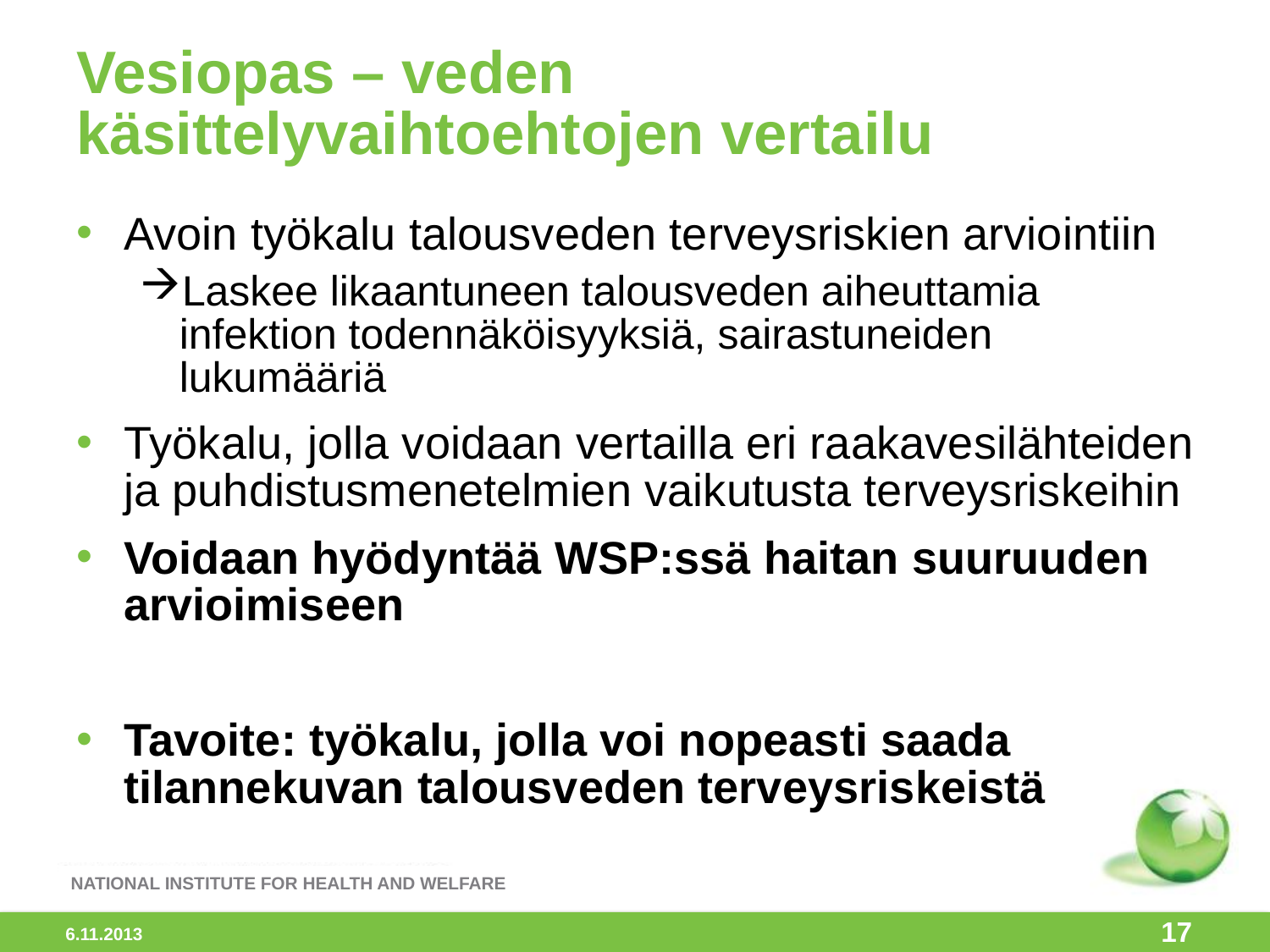

Vesiopas – veden käsittelyvaihtoehtojen vertailu
Avoin työkalu talousveden terveysriskien arviointiin
Laskee likaantuneen talousveden aiheuttamia infektion todennäköisyyksiä, sairastuneiden lukumääriä
Työkalu, jolla voidaan vertailla eri raakavesilähteiden ja puhdistusmenetelmien vaikutusta terveysriskeihin
Voidaan hyödyntää WSP:ssä haitan suuruuden arvioimiseen

Tavoite: työkalu, jolla voi nopeasti saada tilannekuvan talousveden terveysriskeistä
6.11.2013
17